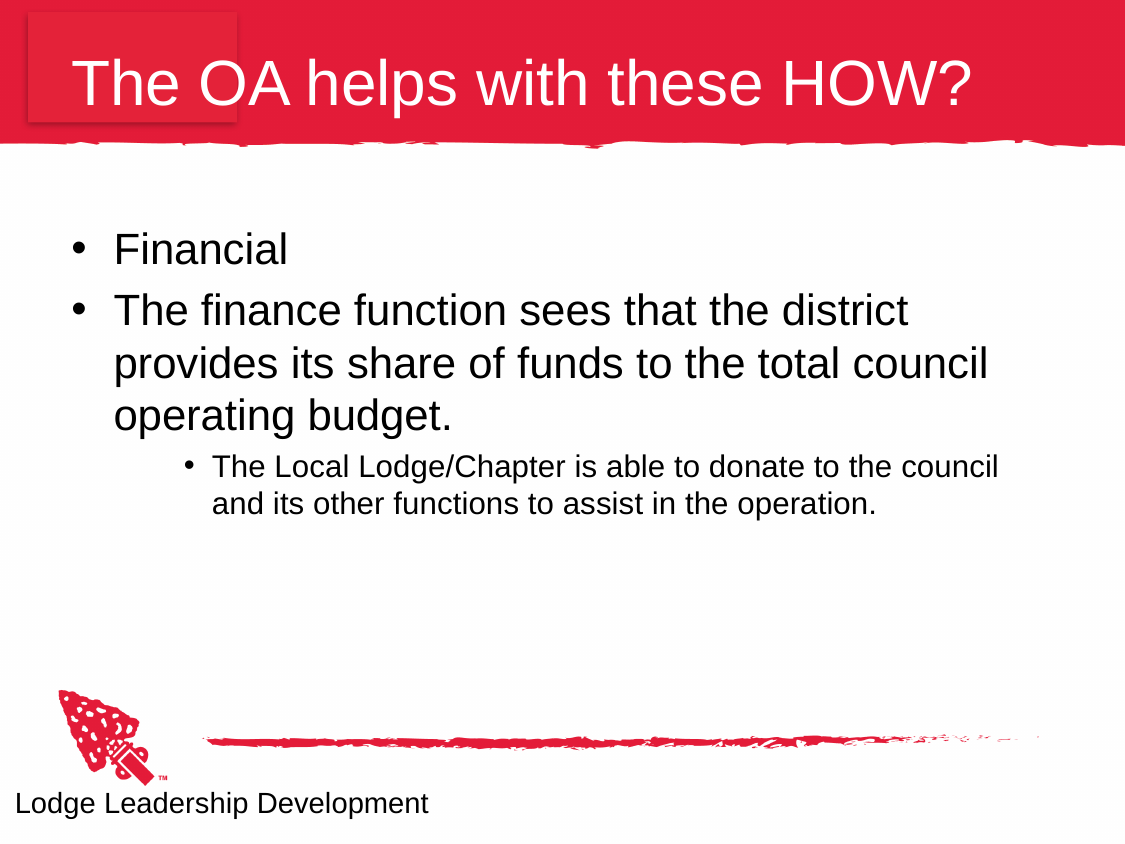

# The OA helps with these HOW?
Financial
The finance function sees that the district provides its share of funds to the total council operating budget.
The Local Lodge/Chapter is able to donate to the council and its other functions to assist in the operation.

Lodge Leadership Development